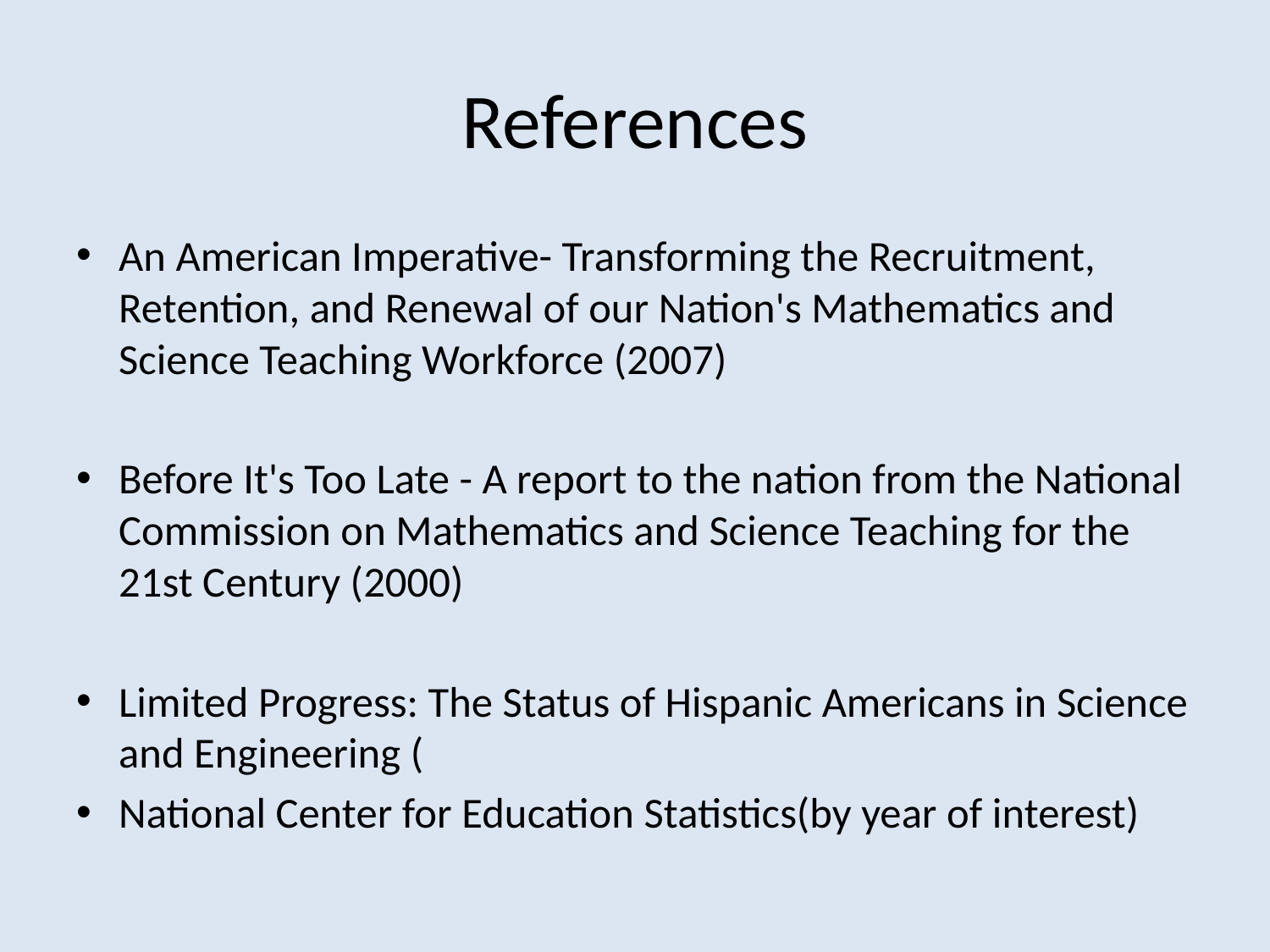

# References
An American Imperative- Transforming the Recruitment, Retention, and Renewal of our Nation's Mathematics and Science Teaching Workforce (2007)

Before It's Too Late - A report to the nation from the National Commission on Mathematics and Science Teaching for the 21st Century (2000)

Limited Progress: The Status of Hispanic Americans in Science and Engineering (
National Center for Education Statistics(by year of interest)